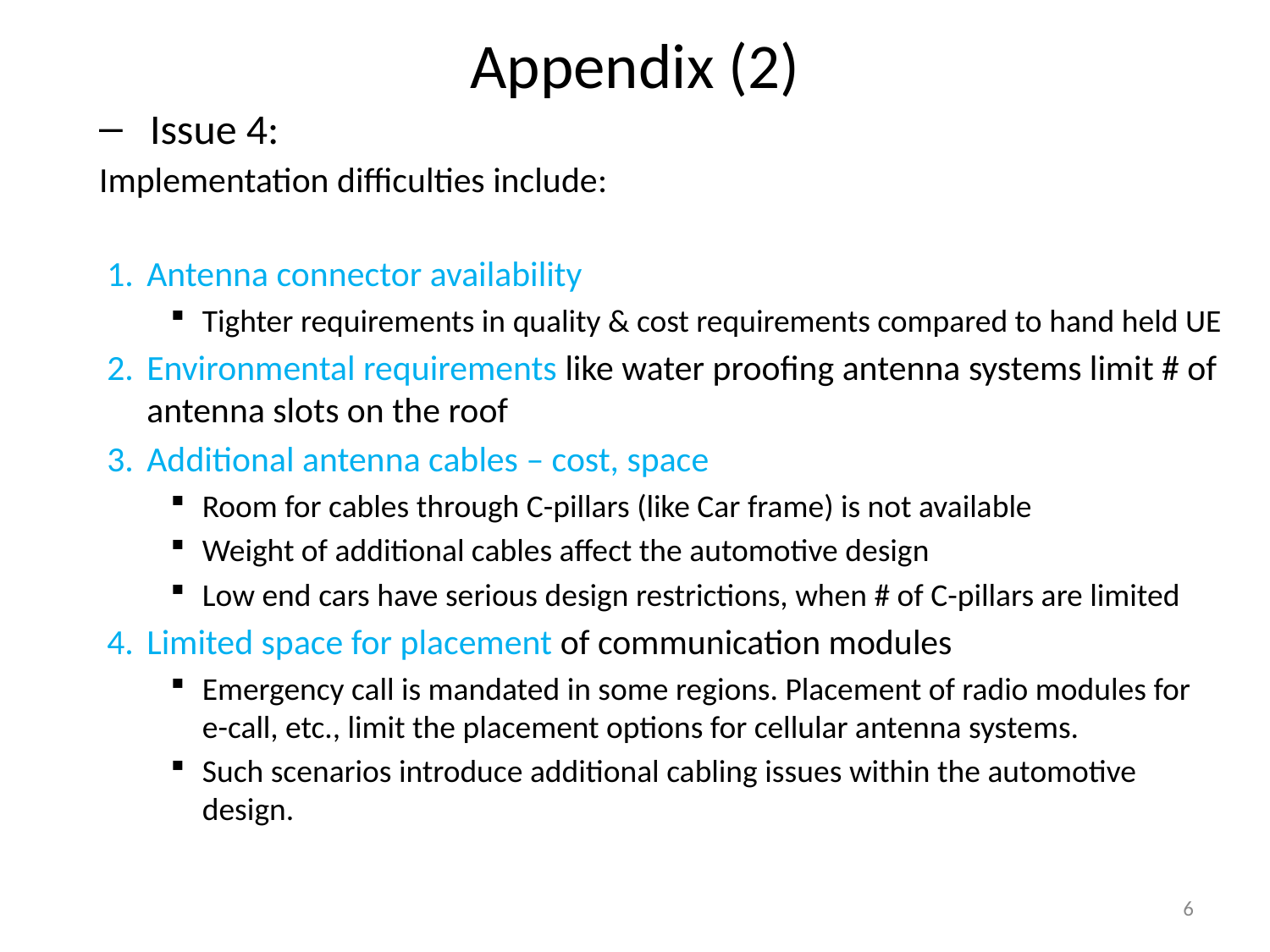

# Appendix (2)
Issue 4:
Implementation difficulties include:

Antenna connector availability
Tighter requirements in quality & cost requirements compared to hand held UE
Environmental requirements like water proofing antenna systems limit # of antenna slots on the roof
Additional antenna cables – cost, space
Room for cables through C-pillars (like Car frame) is not available
Weight of additional cables affect the automotive design
Low end cars have serious design restrictions, when # of C-pillars are limited
Limited space for placement of communication modules
Emergency call is mandated in some regions. Placement of radio modules for e-call, etc., limit the placement options for cellular antenna systems.
Such scenarios introduce additional cabling issues within the automotive design.

6